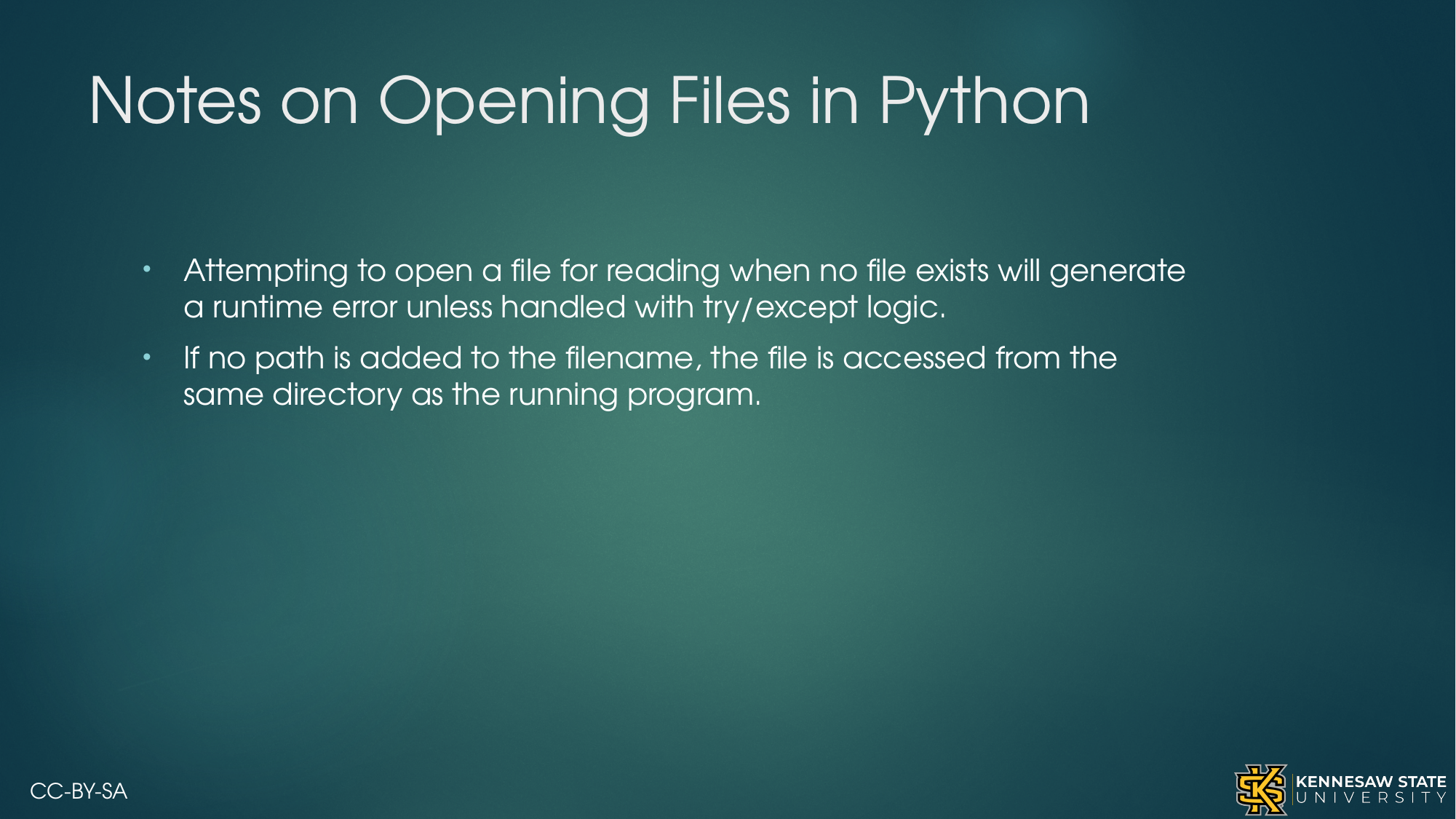

# Notes on Opening Files in Python
Attempting to open a file for reading when no file exists will generate a runtime error unless handled with try/except logic.
If no path is added to the filename, the file is accessed from the same directory as the running program.